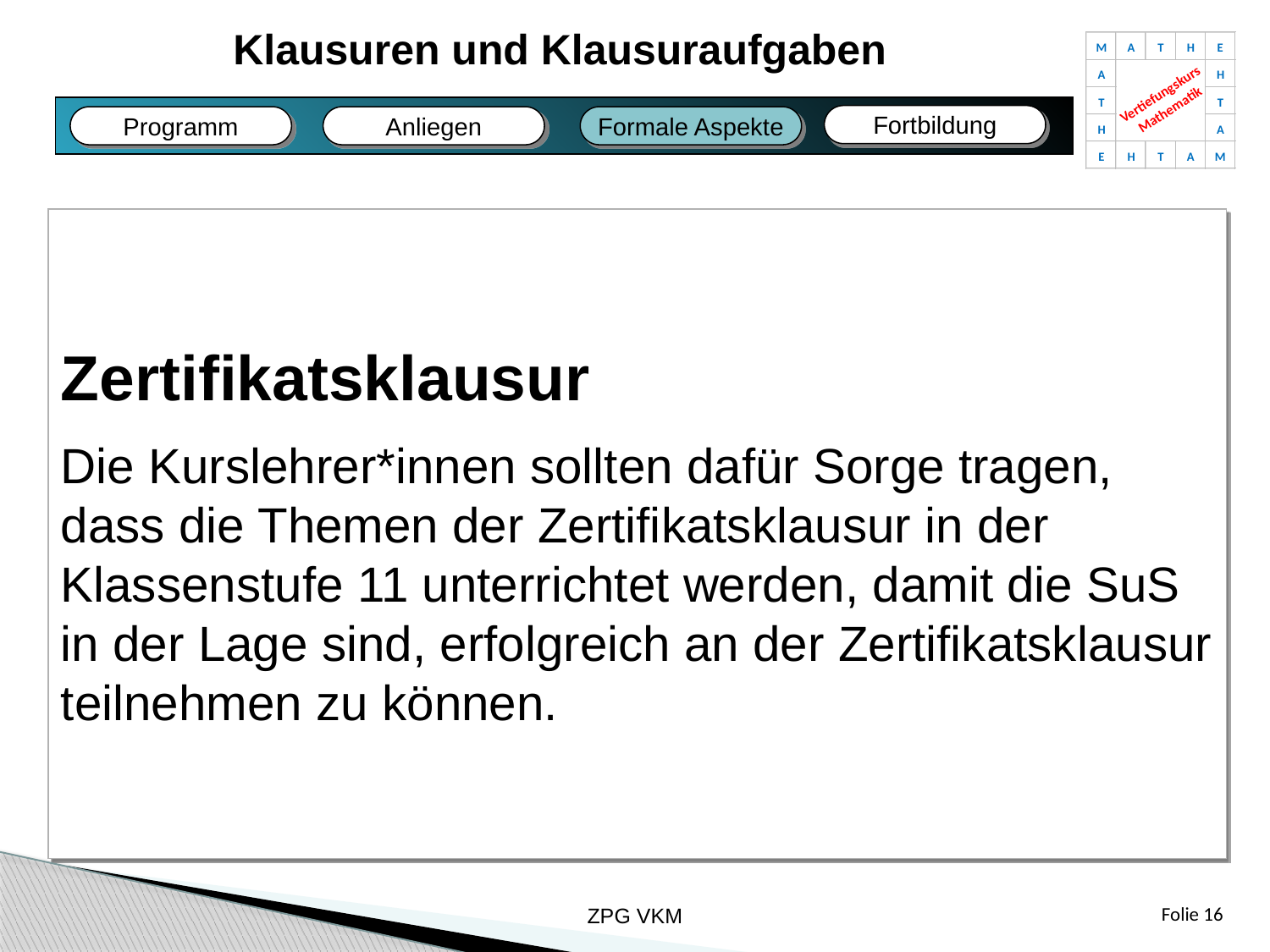

Klausuren und Klausuraufgaben

M
A
T
H
E

A
H
Vertiefungskurs
Mathematik

T
T

H
A

E
H
T
A
M

Fortbildung
Anliegen
Programm
Formale Aspekte
Fazit
Bildungsplan
Fachliches
Unterricht
Zertifikatsklausur
Die Kurslehrer*innen sollten dafür Sorge tragen,
dass die Themen der Zertifikatsklausur in der
Klassenstufe 11 unterrichtet werden, damit die SuS
in der Lage sind, erfolgreich an der Zertifikatsklausur
teilnehmen zu können.

ZPG VKM
Folie 16